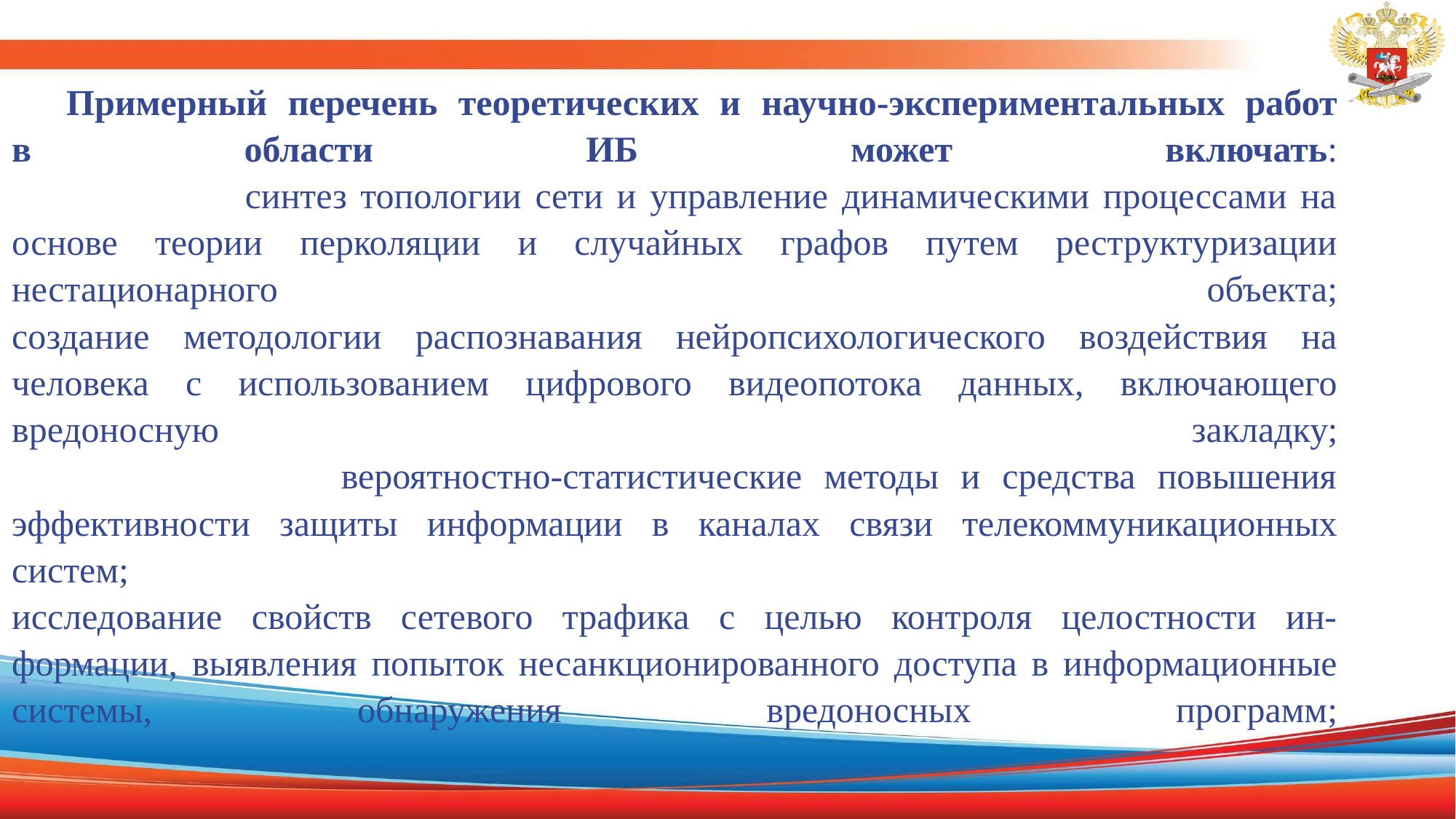

# Примерный перечень теоретических и научно-экспериментальных работ в области ИБ может включать: синтез топологии сети и управление динамическими процессами на основе теории перколяции и случайных графов путем реструктуризации нестационарного объекта; создание методологии распознавания нейропсихологического воздействия на человека с использованием цифрового видеопотока данных, включающего вредоносную закладку; вероятностно-статистические методы и средства повышения эффективности защиты информации в каналах связи телекоммуникационных систем; исследование свойств сетевого трафика с целью контроля целостности ин-формации, выявления попыток несанкционированного доступа в информационные системы, обнаружения вредоносных программ;